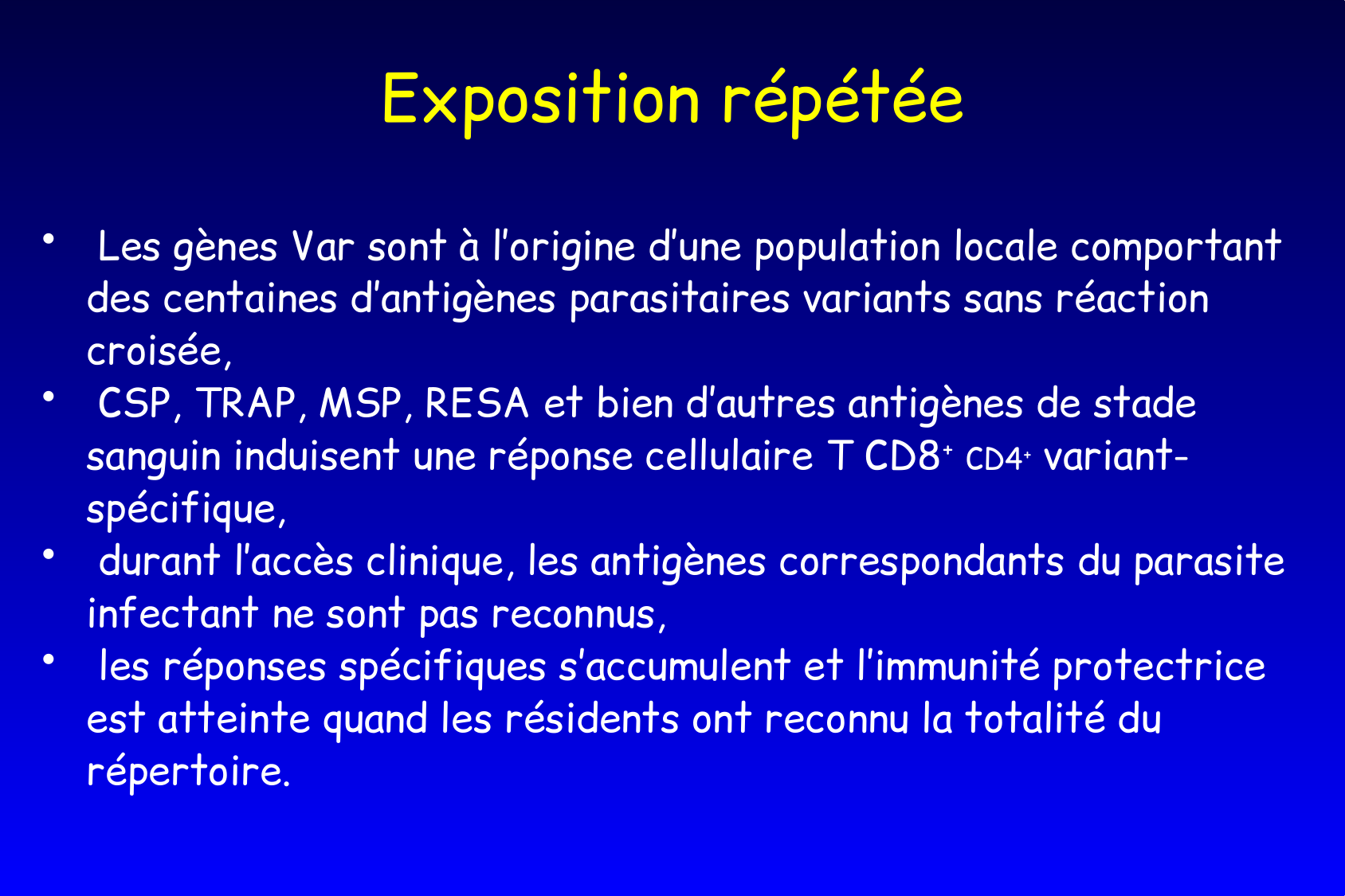

# Exposition répétée
 Les gènes Var sont à l’origine d’une population locale comportant des centaines d’antigènes parasitaires variants sans réaction croisée,
 CSP, TRAP, MSP, RESA et bien d’autres antigènes de stade sanguin induisent une réponse cellulaire T CD8+ CD4+ variant-spécifique,
 durant l’accès clinique, les antigènes correspondants du parasite infectant ne sont pas reconnus,
 les réponses spécifiques s’accumulent et l’immunité protectrice est atteinte quand les résidents ont reconnu la totalité du répertoire.